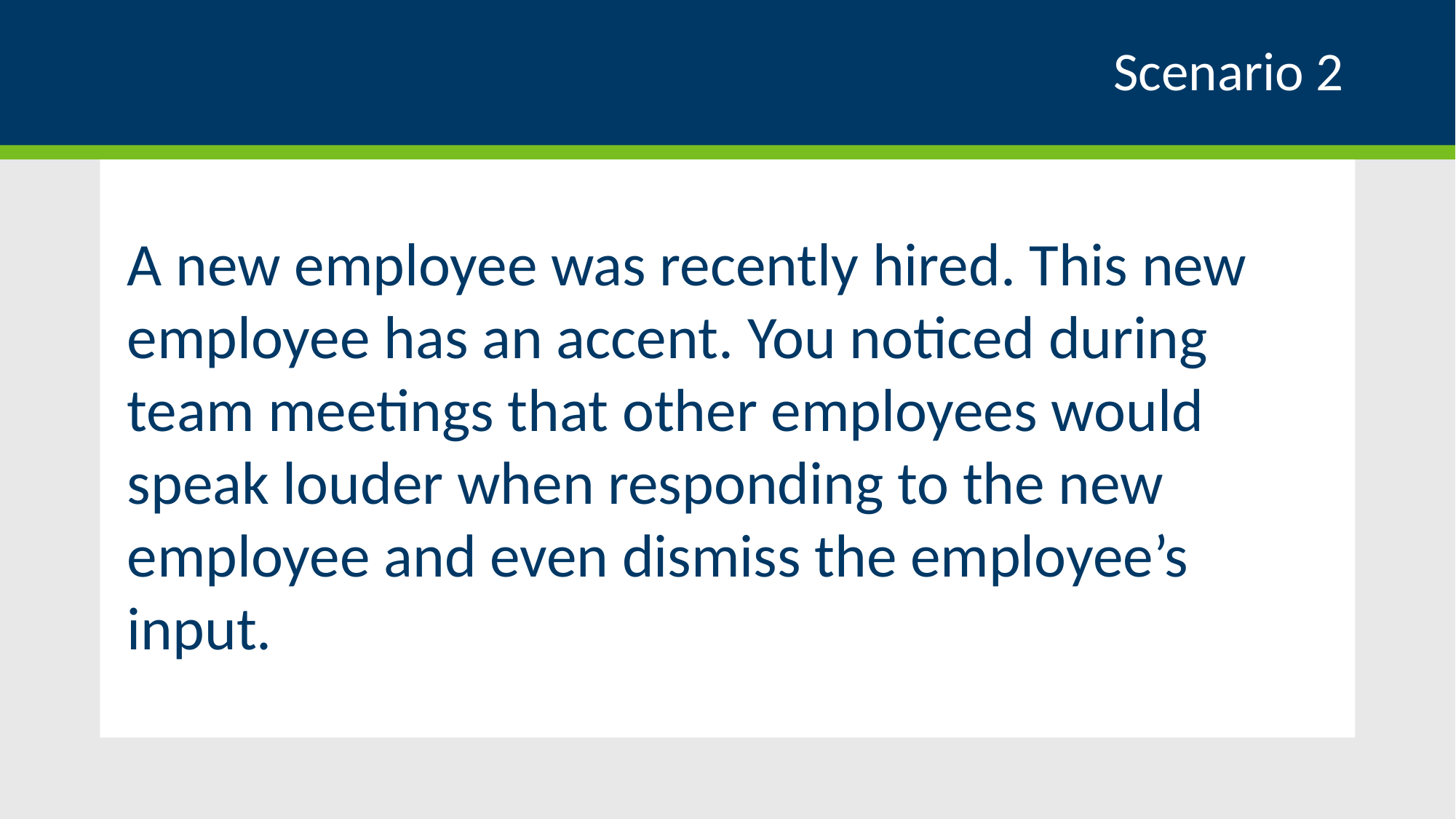

# Scenario 2
A new employee was recently hired. This new employee has an accent. You noticed during team meetings that other employees would speak louder when responding to the new employee and even dismiss the employee’s input.